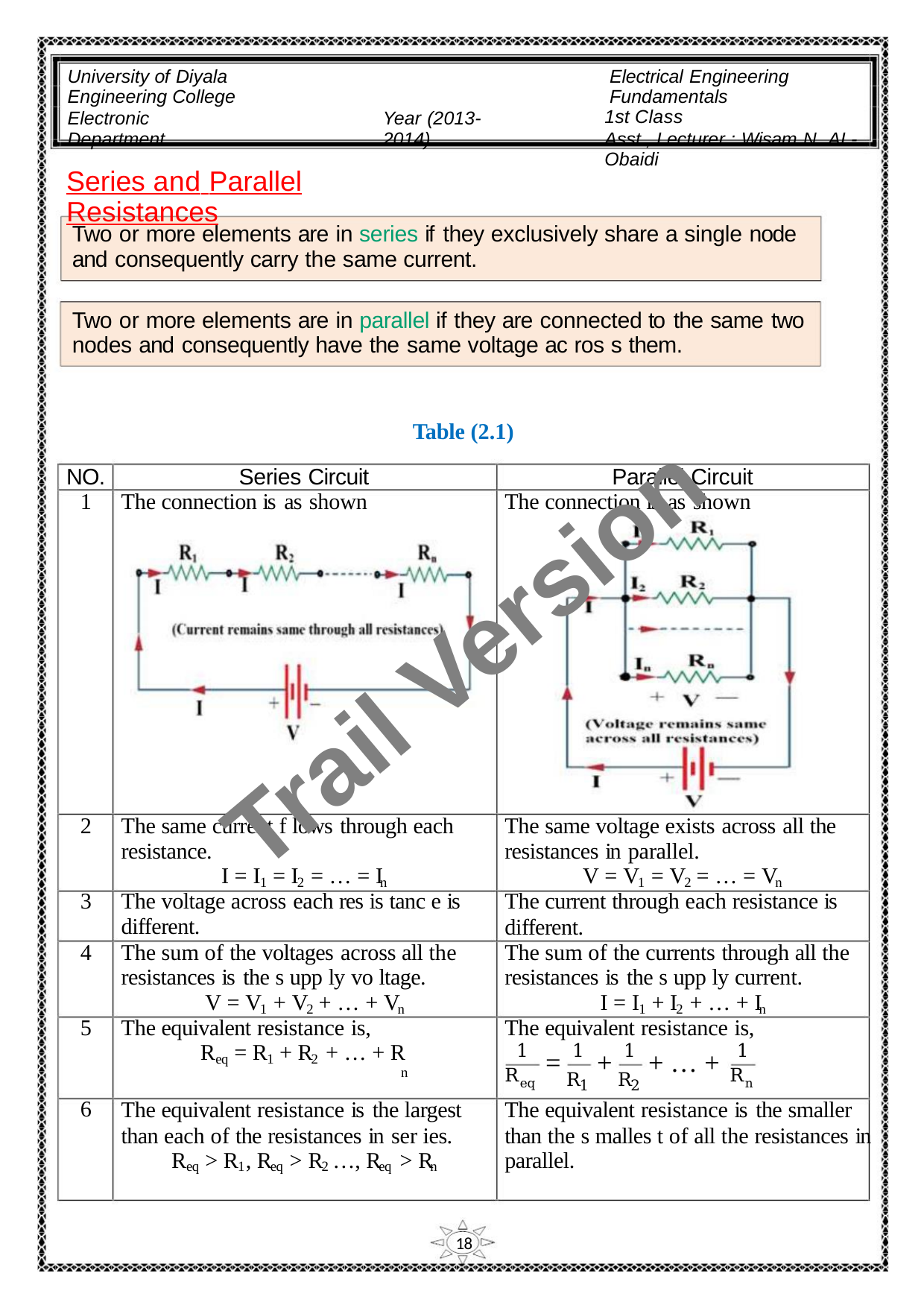

University of Diyala
Engineering College
Electronic Department
Electrical Engineering Fundamentals
1st Class
Asst., Lecturer : Wisam N. AL-Obaidi
Year (2013-2014)
Series and Parallel Resistances
Two or more elements are in series if they exclusively share a single node
and consequently carry the same current.
Two or more elements are in parallel if they are connected to the same two
nodes and consequently have the same voltage ac ros s them.
Table (2.1)
NO.
Series Circuit
Parallel Circuit
1
The connection is as shown
The connection is as shown
Trail Version
Trail Version
Trail Version
Trail Version
Trail Version
Trail Version
Trail Version
Trail Version
Trail Version
Trail Version
Trail Version
Trail Version
Trail Version
The same current f lows through each
resistance.
The same voltage exists across all the
resistances in parallel.
2
I = I = I = … = I
V = V = V = … = V
1
2
n
1
2
n
The current through each resistance is
different.
3
4
The voltage across each res is tanc e is
different.
The sum of the voltages across all the
resistances is the s upp ly vo ltage.
V = V + V + … + V
The sum of the currents through all the
resistances is the s upp ly current.
I = I + I + … + I
1
2
n
1
2
n
5
6
The equivalent resistance is,
R = R + R + … + R
n
The equivalent resistance is,
1
1
1
1
= + + … +
eq
1
2
Req
R
R
Rn
1
2
The equivalent resistance is the largest
than each of the resistances in ser ies.
R > R , R > R …, R > R
The equivalent resistance is the smaller
than the s malles t of all the resistances in
parallel.
eq
1
eq
2
eq
n
18